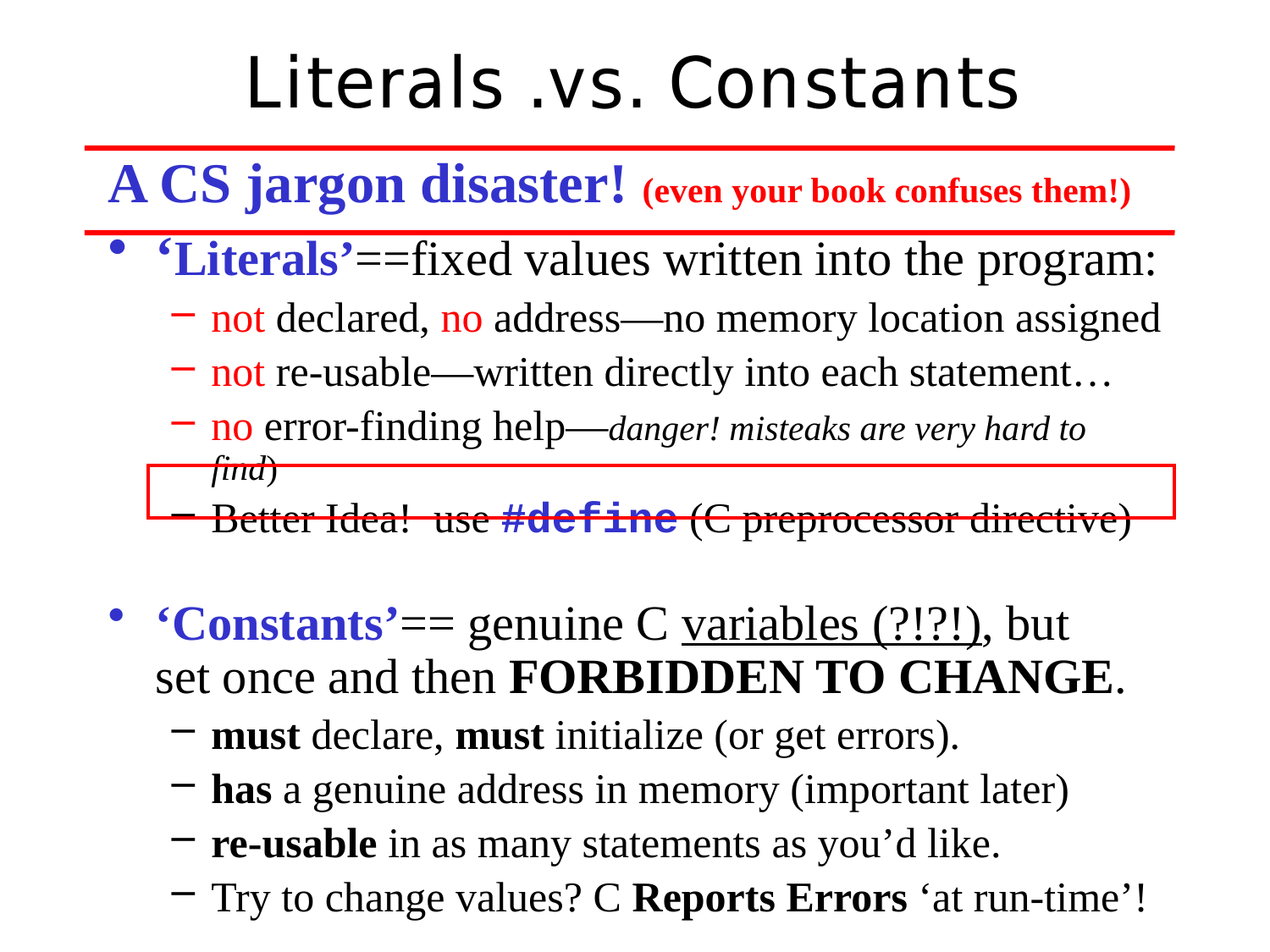

# Literals .vs. Constants

A CS jargon disaster! (even your book confuses them!)
‘Literals’==fixed values written into the program:
not declared, no address—no memory location assigned
not re-usable—written directly into each statement…
no error-finding help—danger! misteaks are very hard to find)
Better Idea!  use #define (C preprocessor directive)
‘Constants’== genuine C variables (?!?!), but
set once and then FORBIDDEN TO CHANGE.
must declare, must initialize (or get errors).
has a genuine address in memory (important later)
re-usable in as many statements as you’d like.
Try to change values? C Reports Errors ‘at run-time’!